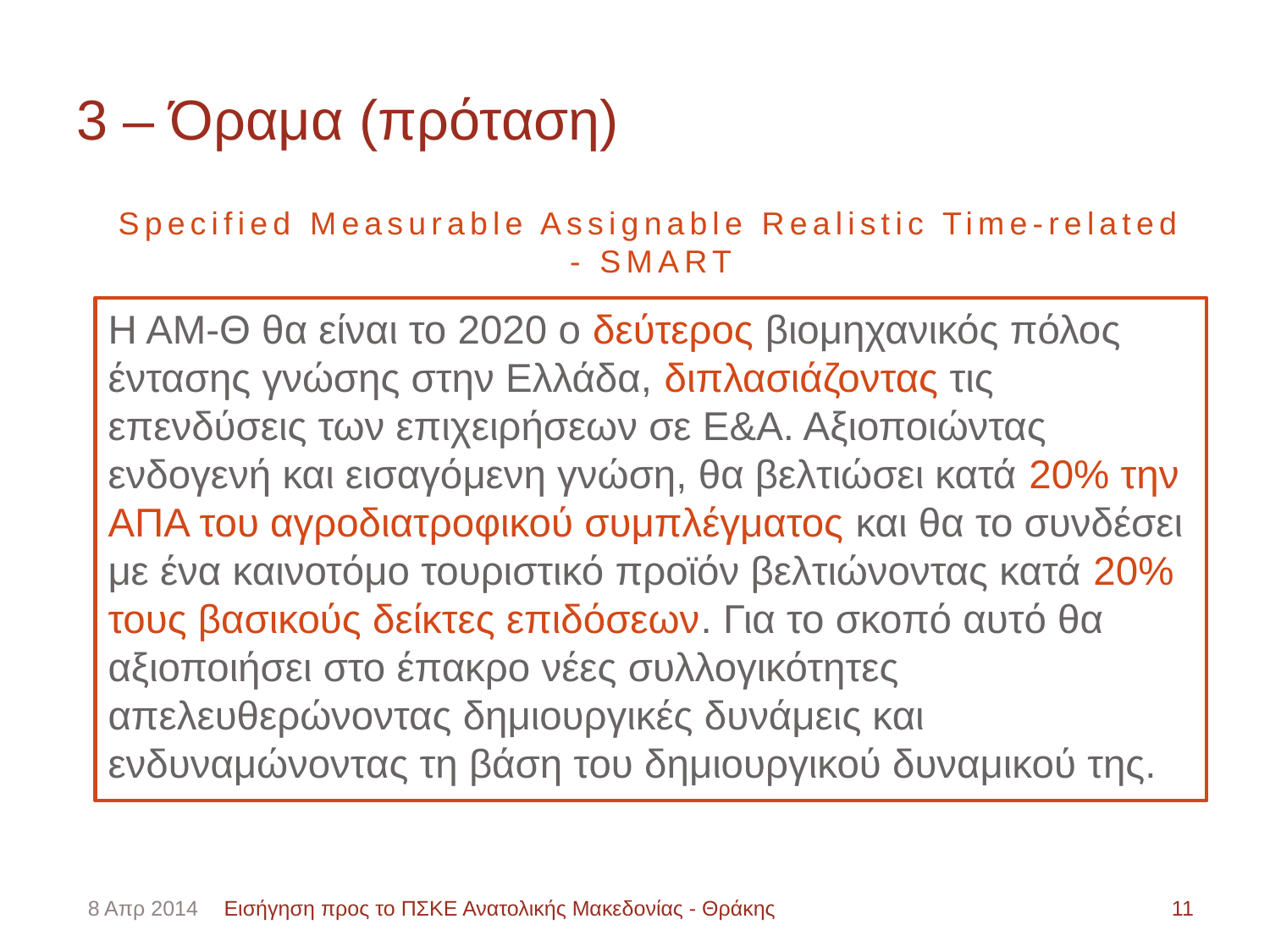

# 3 – Όραμα (πρόταση)
Specified Measurable Assignable Realistic Time-related - SMART
?
Η ΑΜ-Θ θα είναι το 2020 ο δεύτερος βιομηχανικός πόλος έντασης γνώσης στην Ελλάδα, διπλασιάζοντας τις επενδύσεις των επιχειρήσεων σε Ε&Α. Αξιοποιώντας ενδογενή και εισαγόμενη γνώση, θα βελτιώσει κατά 20% την ΑΠΑ του αγροδιατροφικού συμπλέγματος και θα το συνδέσει με ένα καινοτόμο τουριστικό προϊόν βελτιώνοντας κατά 20% τους βασικούς δείκτες επιδόσεων. Για το σκοπό αυτό θα αξιοποιήσει στο έπακρο νέες συλλογικότητες απελευθερώνοντας δημιουργικές δυνάμεις και ενδυναμώνοντας τη βάση του δημιουργικού δυναμικού της.
8 Απρ 2014
Εισήγηση προς το ΠΣΚΕ Ανατολικής Μακεδονίας - Θράκης
11